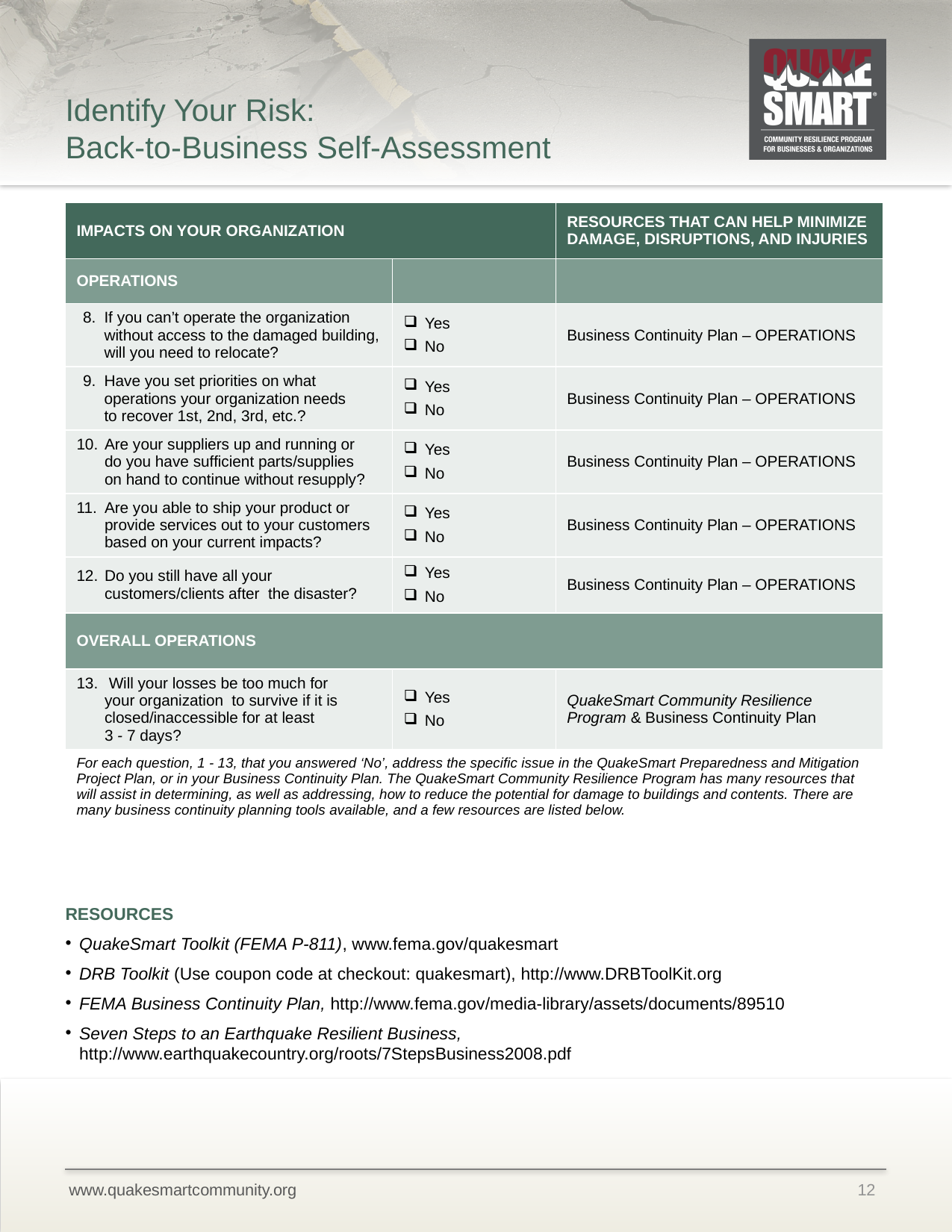

# Identify Your Risk: Back-to-Business Self-Assessment
| IMPACTS ON YOUR ORGANIZATION |  | RESOURCES THAT CAN HELP MINIMIZE DAMAGE, DISRUPTIONS, AND INJURIES |
| --- | --- | --- |
| OPERATIONS |  |  |
| If you can’t operate the organization without access to the damaged building, will you need to relocate? | Yes No | Business Continuity Plan – OPERATIONS |
| Have you set priorities on what operations your organization needs to recover 1st, 2nd, 3rd, etc.? | Yes No | Business Continuity Plan – OPERATIONS |
| Are your suppliers up and running or do you have sufficient parts/supplies on hand to continue without resupply? | Yes No | Business Continuity Plan – OPERATIONS |
| Are you able to ship your product or provide services out to your customers based on your current impacts? | Yes No | Business Continuity Plan – OPERATIONS |
| Do you still have all your customers/clients after the disaster? | Yes No | Business Continuity Plan – OPERATIONS |
| OVERALL OPERATIONS |  |  |
| Will your losses be too much for your organization to survive if it is closed/inaccessible for at least 3 - 7 days? | Yes No | QuakeSmart Community Resilience Program & Business Continuity Plan |
| For each question, 1 - 13, that you answered ‘No’, address the specific issue in the QuakeSmart Preparedness and Mitigation Project Plan, or in your Business Continuity Plan. The QuakeSmart Community Resilience Program has many resources that will assist in determining, as well as addressing, how to reduce the potential for damage to buildings and contents. There are many business continuity planning tools available, and a few resources are listed below. |  |  |
RESOURCES
QuakeSmart Toolkit (FEMA P-811), www.fema.gov/quakesmart
DRB Toolkit (Use coupon code at checkout: quakesmart), http://www.DRBToolKit.org
FEMA Business Continuity Plan, http://www.fema.gov/media-library/assets/documents/89510
Seven Steps to an Earthquake Resilient Business, http://www.earthquakecountry.org/roots/7StepsBusiness2008.pdf
12